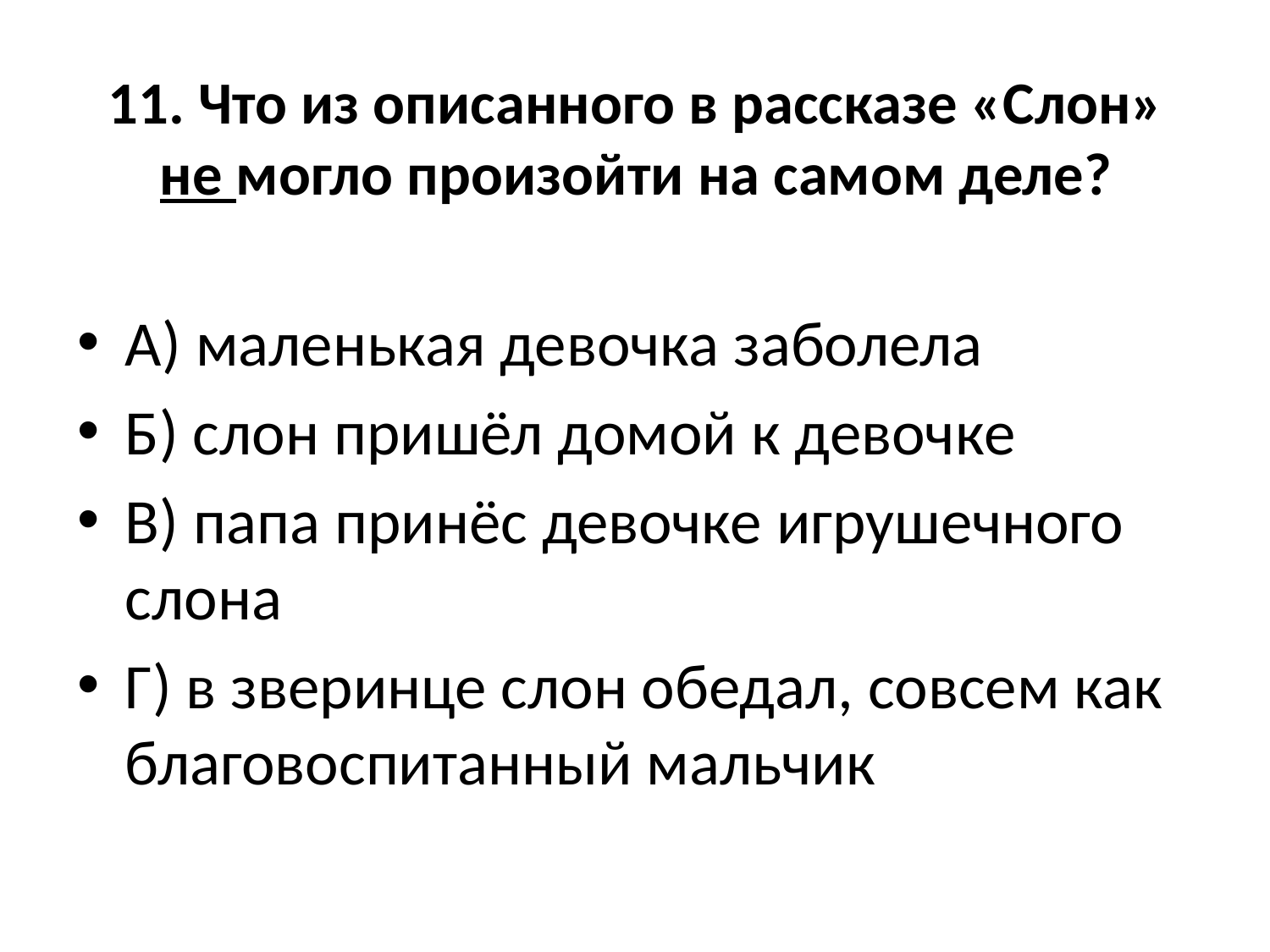

# 11. Что из описанного в рассказе «Слон» не могло произойти на самом деле?
А) маленькая девочка заболела
Б) слон пришёл домой к девочке
В) папа принёс девочке игрушечного слона
Г) в зверинце слон обедал, совсем как благовоспитанный мальчик